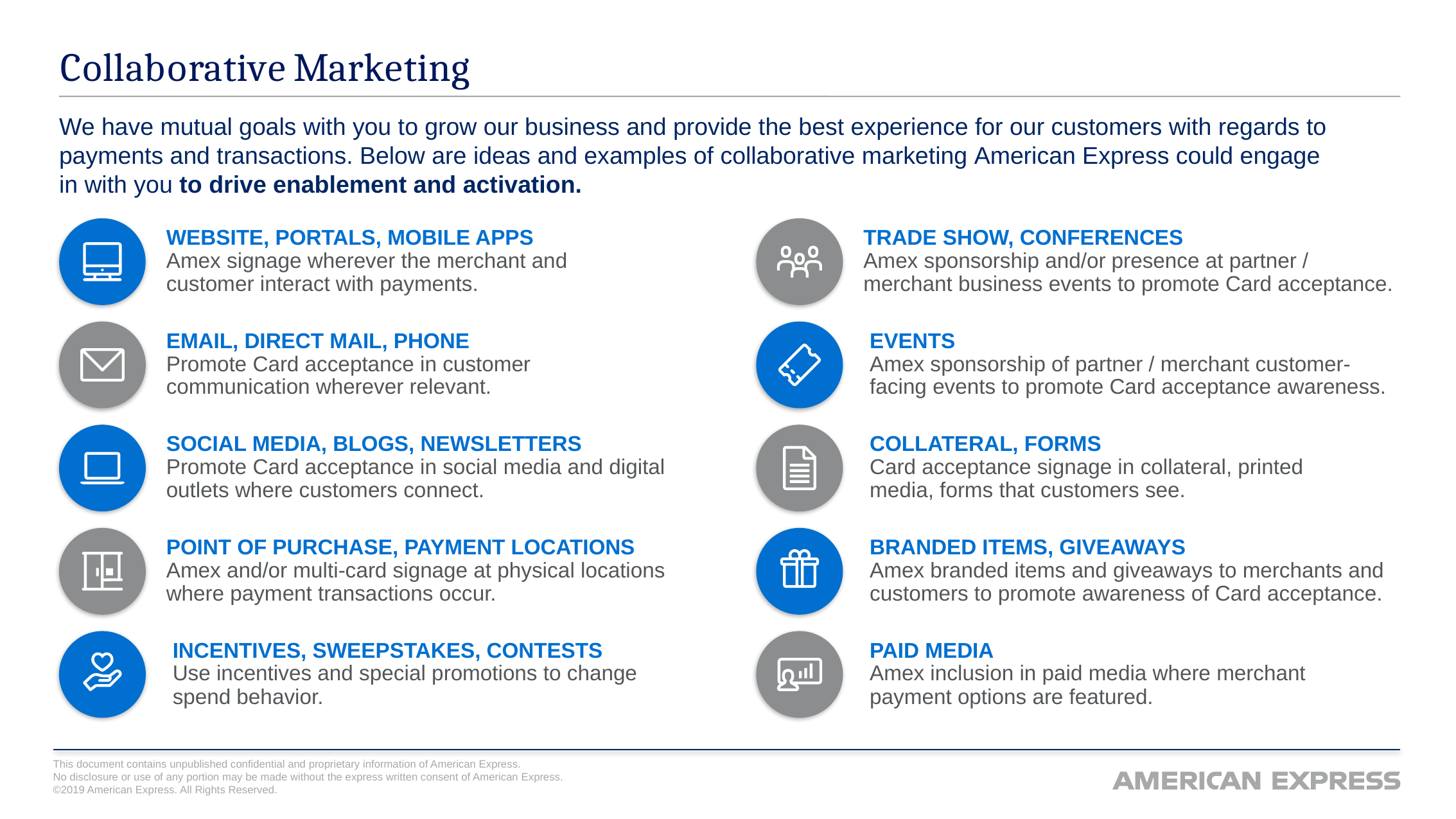

# Collaborative Marketing
We have mutual goals with you to grow our business and provide the best experience for our customers with regards to payments and transactions. Below are ideas and examples of collaborative marketing American Express could engage in with you to drive enablement and activation.

WEBSITE, PORTALS, MOBILE APPS
Amex signage wherever the merchant and customer interact with payments.

EMAIL, DIRECT MAIL, PHONE
Promote Card acceptance in customer communication wherever relevant.

SOCIAL MEDIA, BLOGS, NEWSLETTERS
Promote Card acceptance in social media and digital outlets where customers connect.

POINT OF PURCHASE, PAYMENT LOCATIONS
Amex and/or multi-card signage at physical locations where payment transactions occur.

INCENTIVES, SWEEPSTAKES, CONTESTS
Use incentives and special promotions to change spend behavior.

TRADE SHOW, CONFERENCES
Amex sponsorship and/or presence at partner / merchant business events to promote Card acceptance.

EVENTS
Amex sponsorship of partner / merchant customer-facing events to promote Card acceptance awareness.

COLLATERAL, FORMS
Card acceptance signage in collateral, printed media, forms that customers see.

BRANDED ITEMS, GIVEAWAYS
Amex branded items and giveaways to merchants and customers to promote awareness of Card acceptance.

PAID MEDIA
Amex inclusion in paid media where merchant payment options are featured.